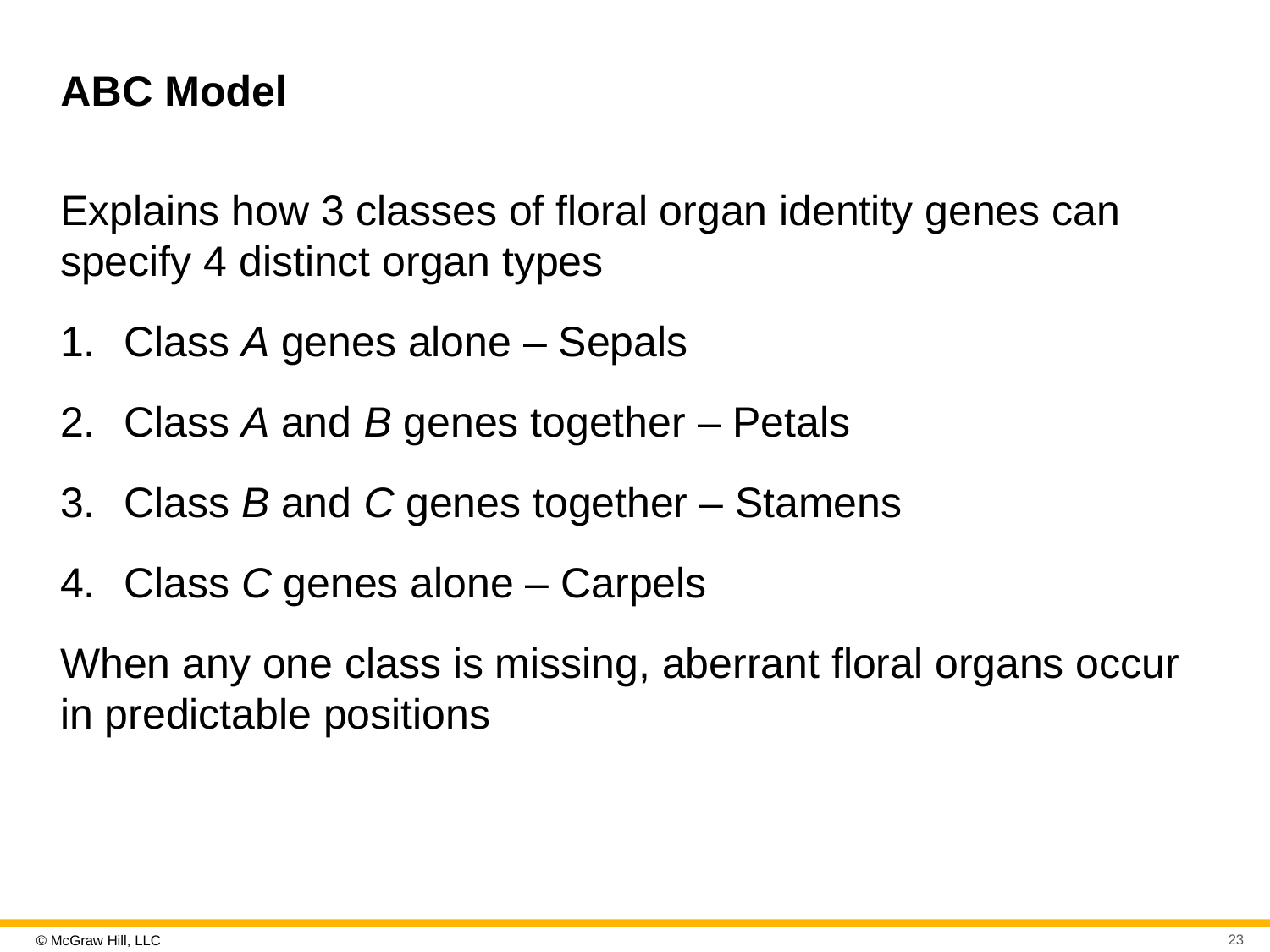

# A B C Model
Explains how 3 classes of floral organ identity genes can specify 4 distinct organ types
Class A genes alone – Sepals
Class A and B genes together – Petals
Class B and C genes together – Stamens
Class C genes alone – Carpels
When any one class is missing, aberrant floral organs occur in predictable positions
23